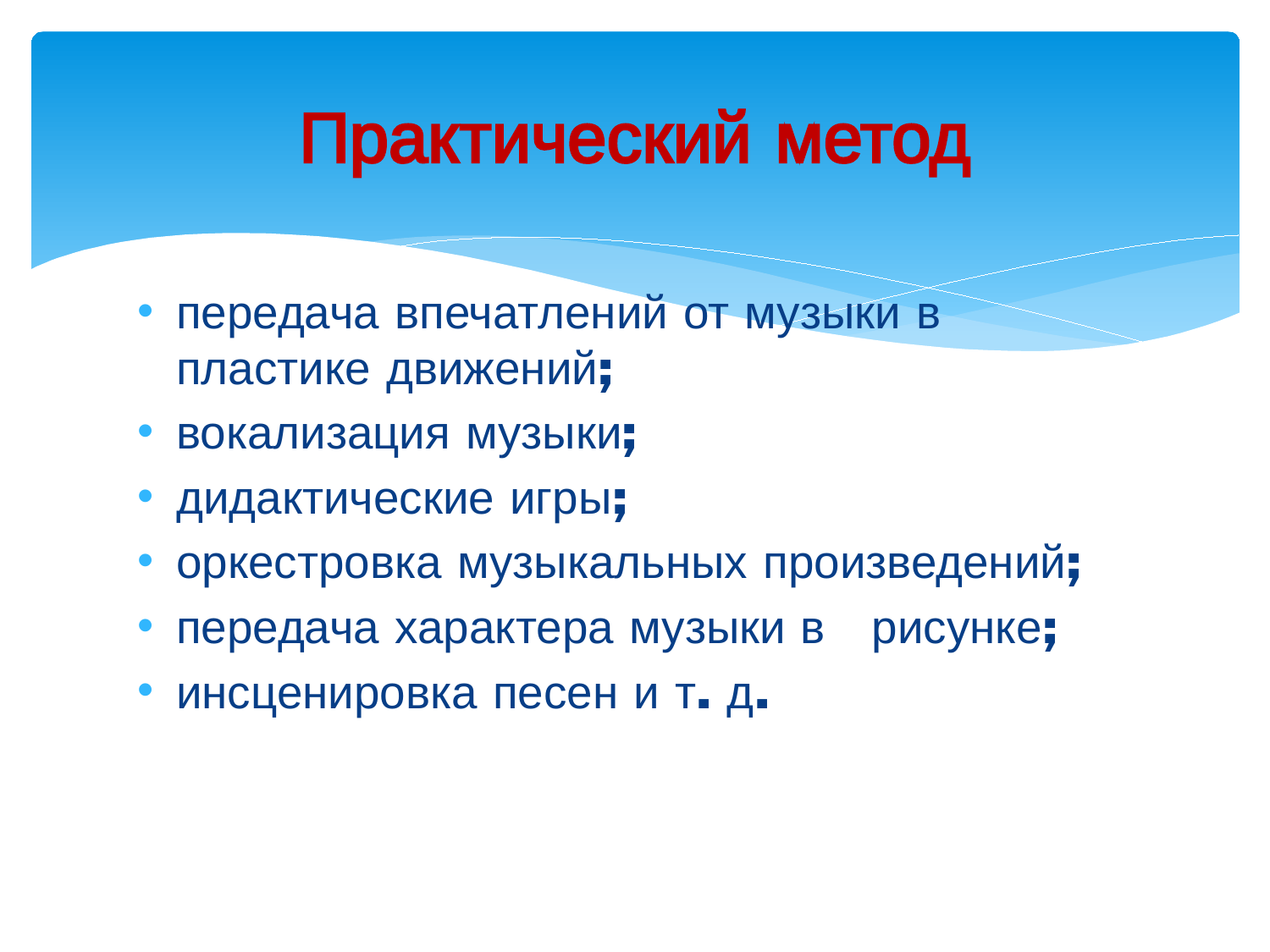

# Практический метод
передача впечатлений от музыки в пластике движений;
вокализация музыки;
дидактические игры;
оркестровка музыкальных произведений;
передача характера музыки в   рисунке;
инсценировка песен и т. д.